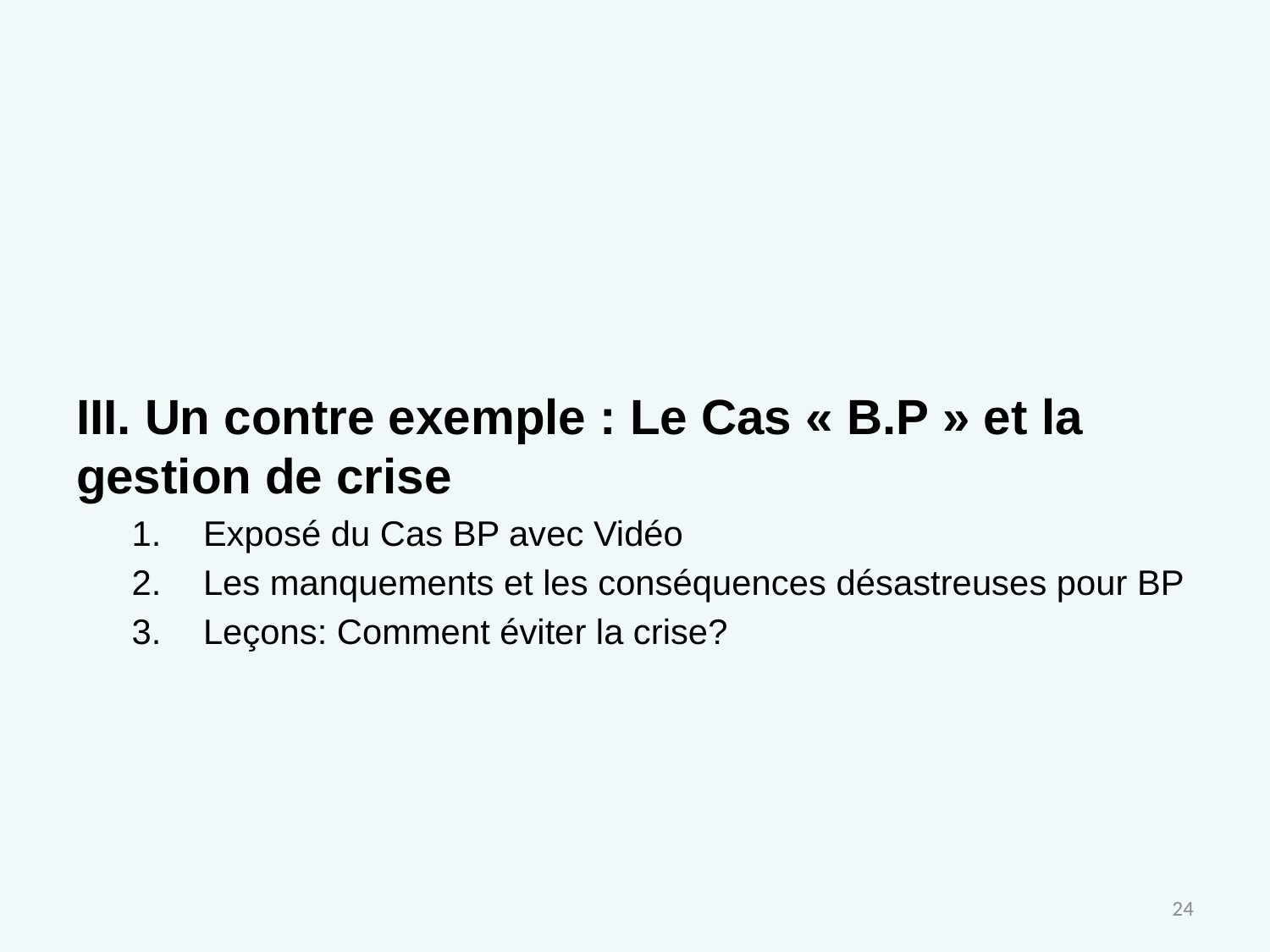

#

III. Un contre exemple : Le Cas « B.P » et la gestion de crise
Exposé du Cas BP avec Vidéo
Les manquements et les conséquences désastreuses pour BP
Leçons: Comment éviter la crise?
24